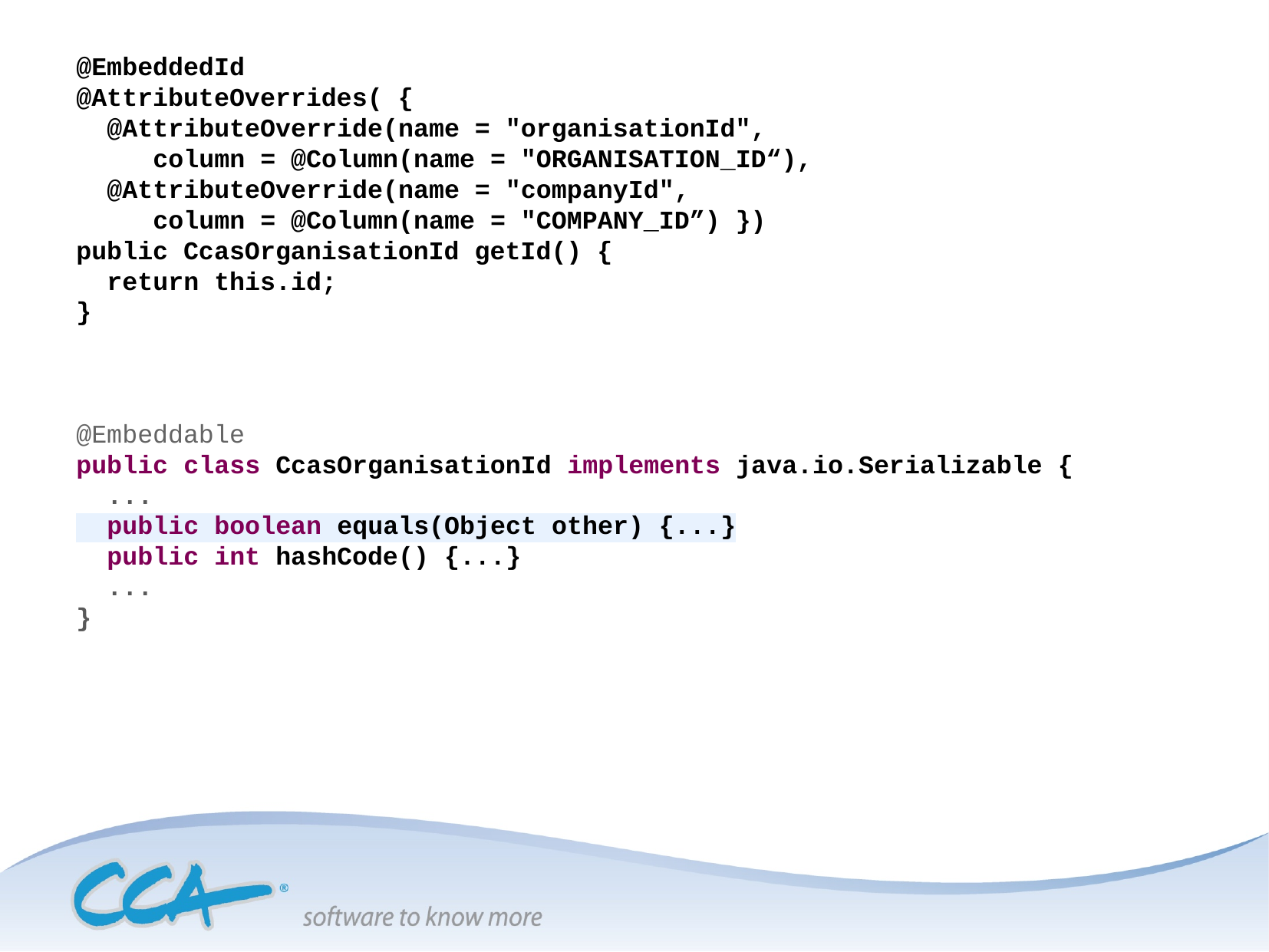

@EmbeddedId
@AttributeOverrides( {
  @AttributeOverride(name = "organisationId",
     column = @Column(name = "ORGANISATION_ID“),
  @AttributeOverride(name = "companyId",
     column = @Column(name = "COMPANY_ID”) })
public CcasOrganisationId getId() {
  return this.id;
}

@Embeddable
public class CcasOrganisationId implements java.io.Serializable {
  ...
  public boolean equals(Object other) {...}
  public int hashCode() {...}
  ...
}